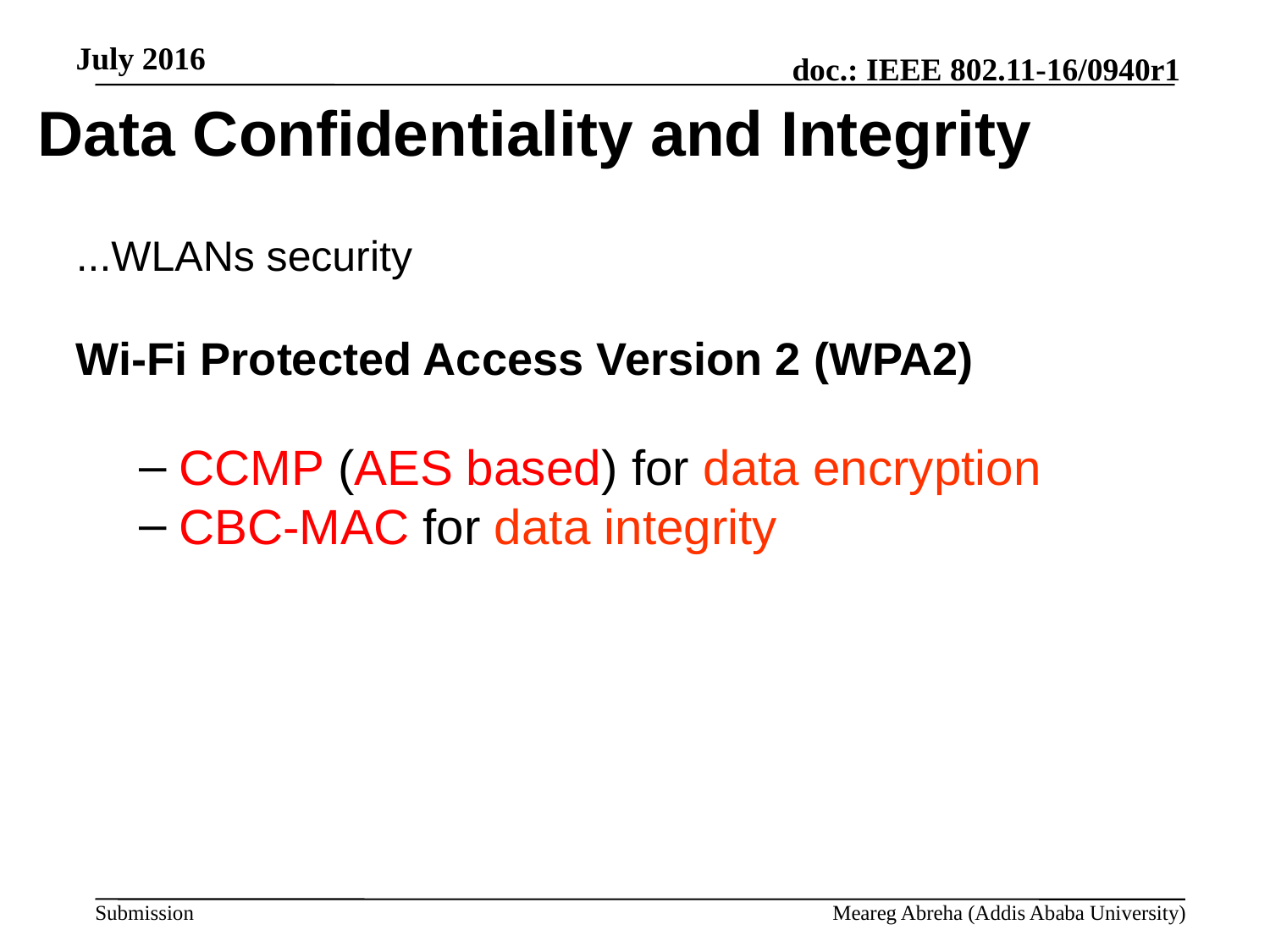

July 2016

Data Confidentiality and Integrity
...WLANs security

Wi-Fi Protected Access Version 2 (WPA2)

CCMP (AES based) for data encryption
CBC-MAC for data integrity
Meareg Abreha (Addis Ababa University)